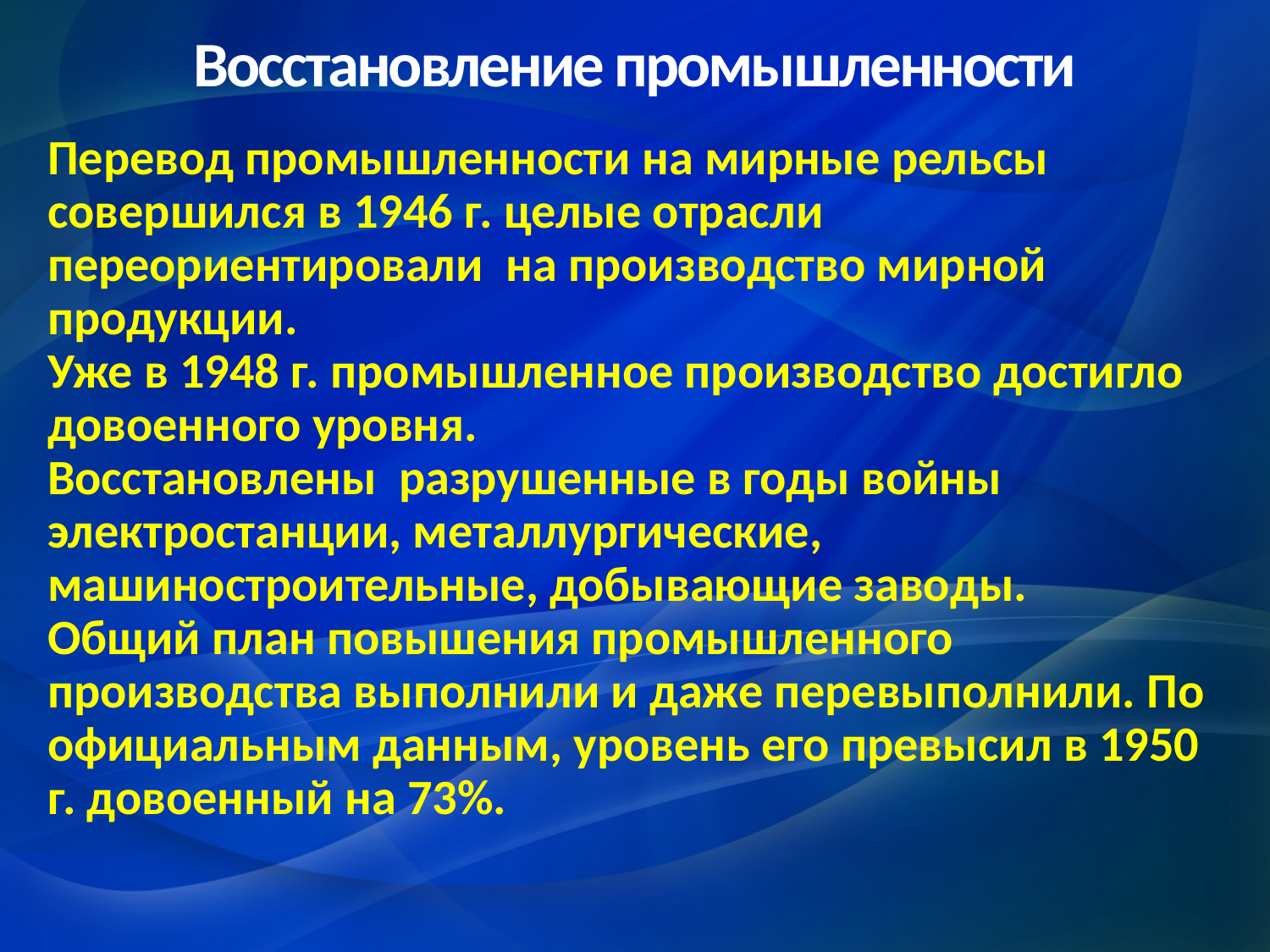

# Восстановление промышленности
Перевод промышленности на мирные рельсы совершился в 1946 г. целые отрасли переориентировали  на производство мирной продукции.
Уже в 1948 г. промышленное производство достигло довоенного уровня.
Восстановлены  разрушенные в годы войны электростанции, металлургические, машиностроительные, добывающие заводы.
Общий план повышения промышленного производства выполнили и даже перевыполнили. По официальным данным, уровень его превысил в 1950 г. довоенный на 73%.